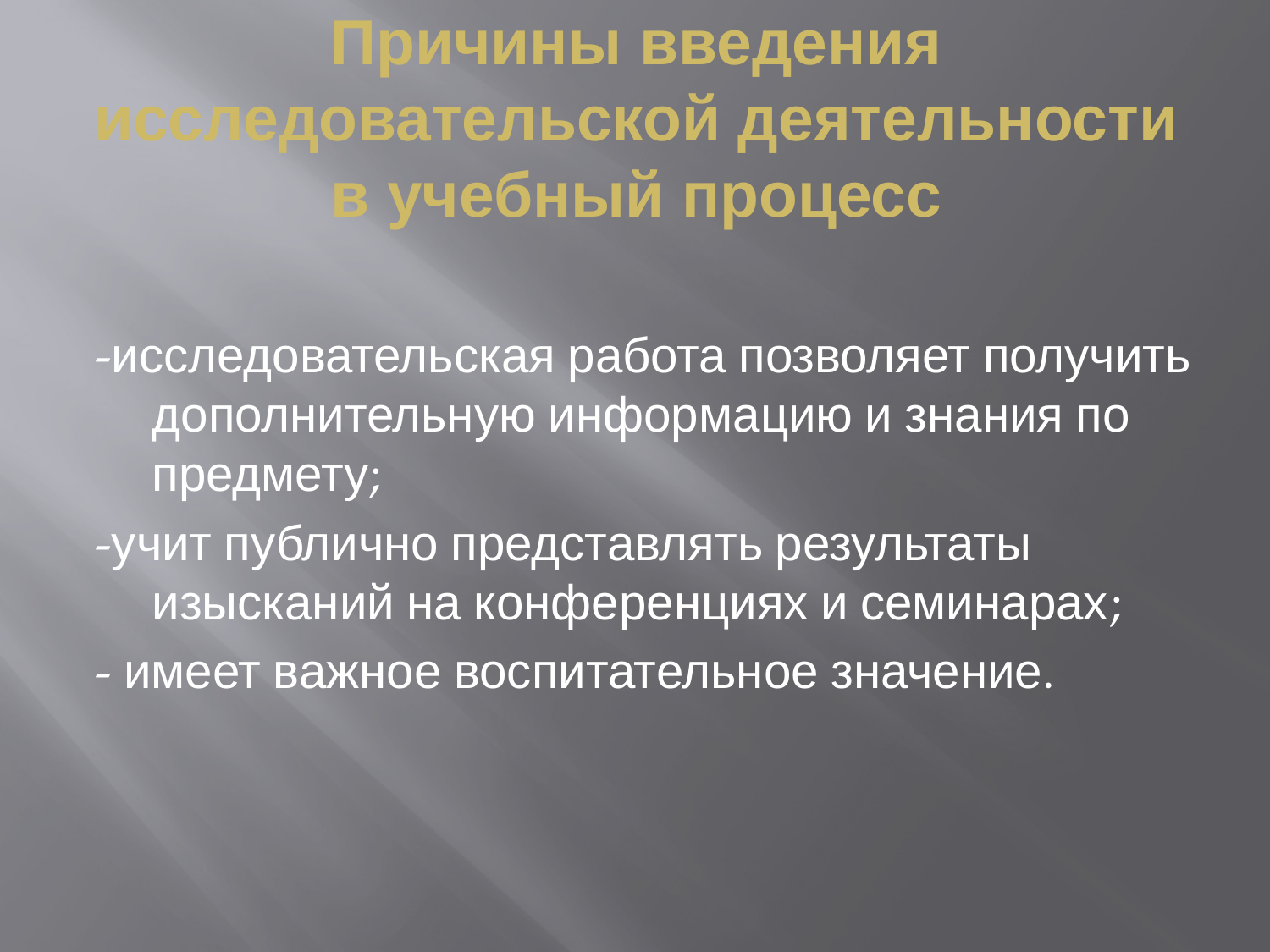

# Причины введения исследовательской деятельности в учебный процесс
-исследовательская работа позволяет получить дополнительную информацию и знания по предмету;
-учит публично представлять результаты изысканий на конференциях и семинарах;
- имеет важное воспитательное значение.